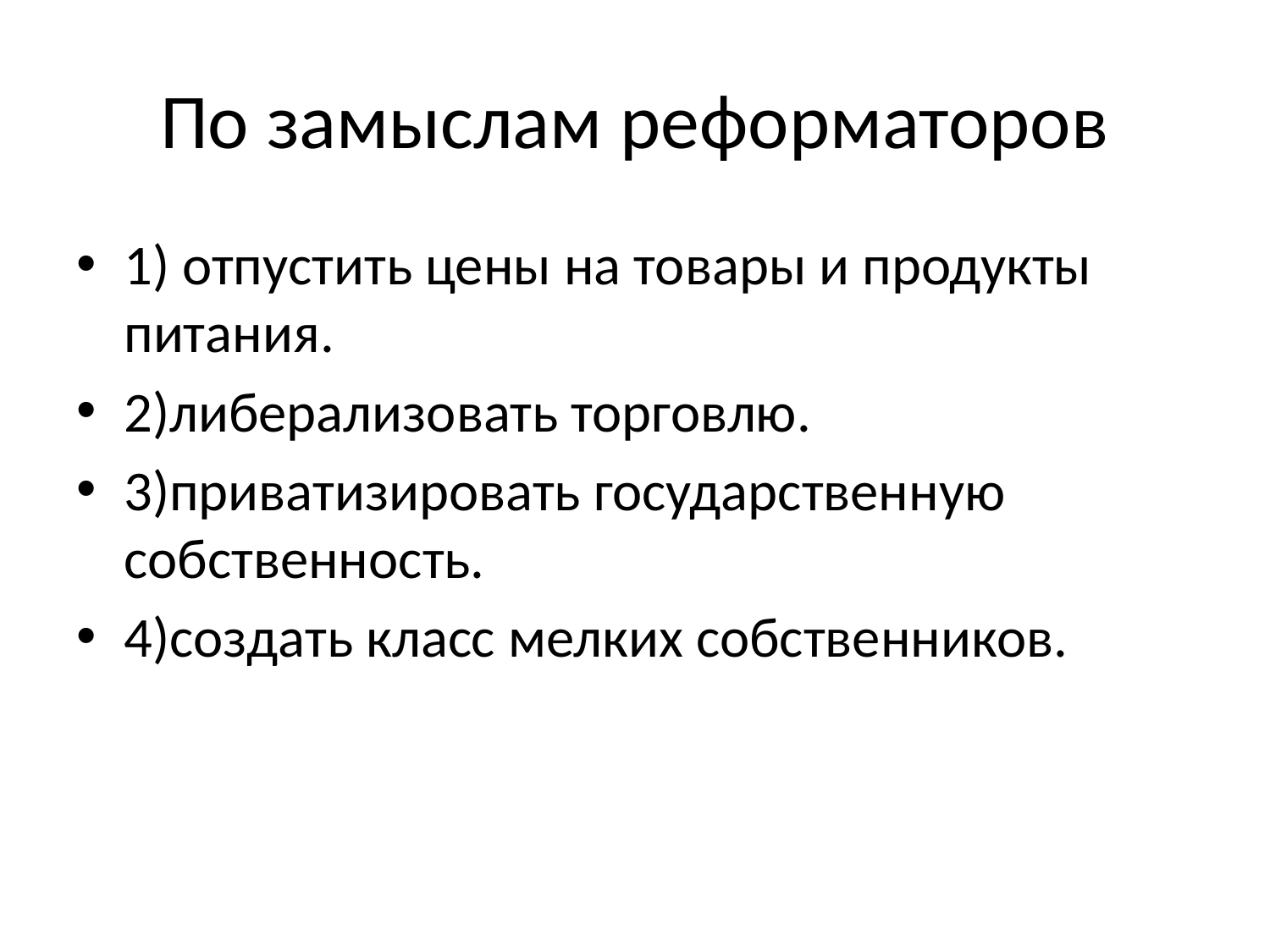

# По замыслам реформаторов
1) отпустить цены на товары и продукты питания.
2)либерализовать торговлю.
3)приватизировать государственную собственность.
4)создать класс мелких собственников.